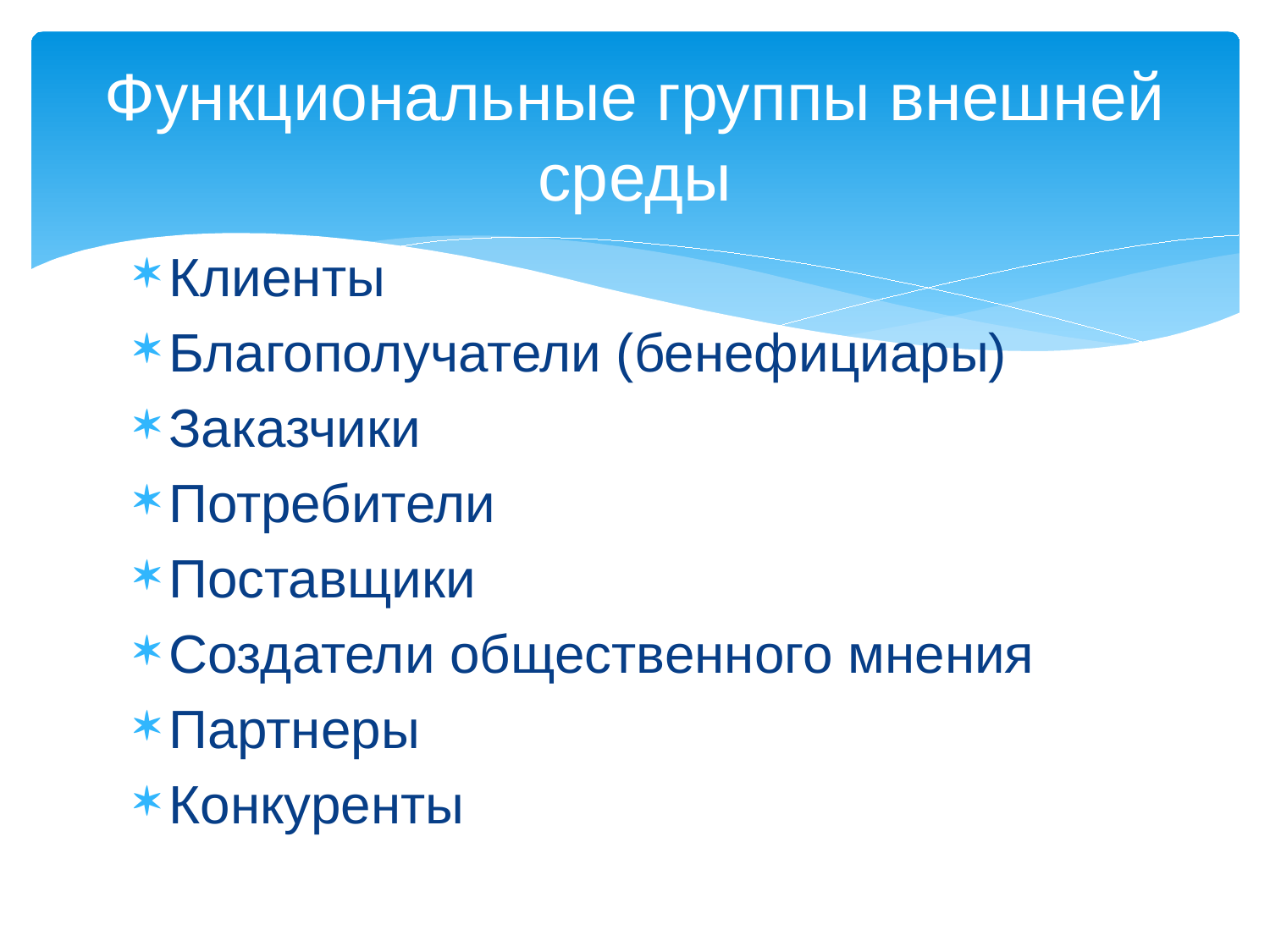

# Функциональные группы внешней среды
Клиенты
Благополучатели (бенефициары)
Заказчики
Потребители
Поставщики
Создатели общественного мнения
Партнеры
Конкуренты